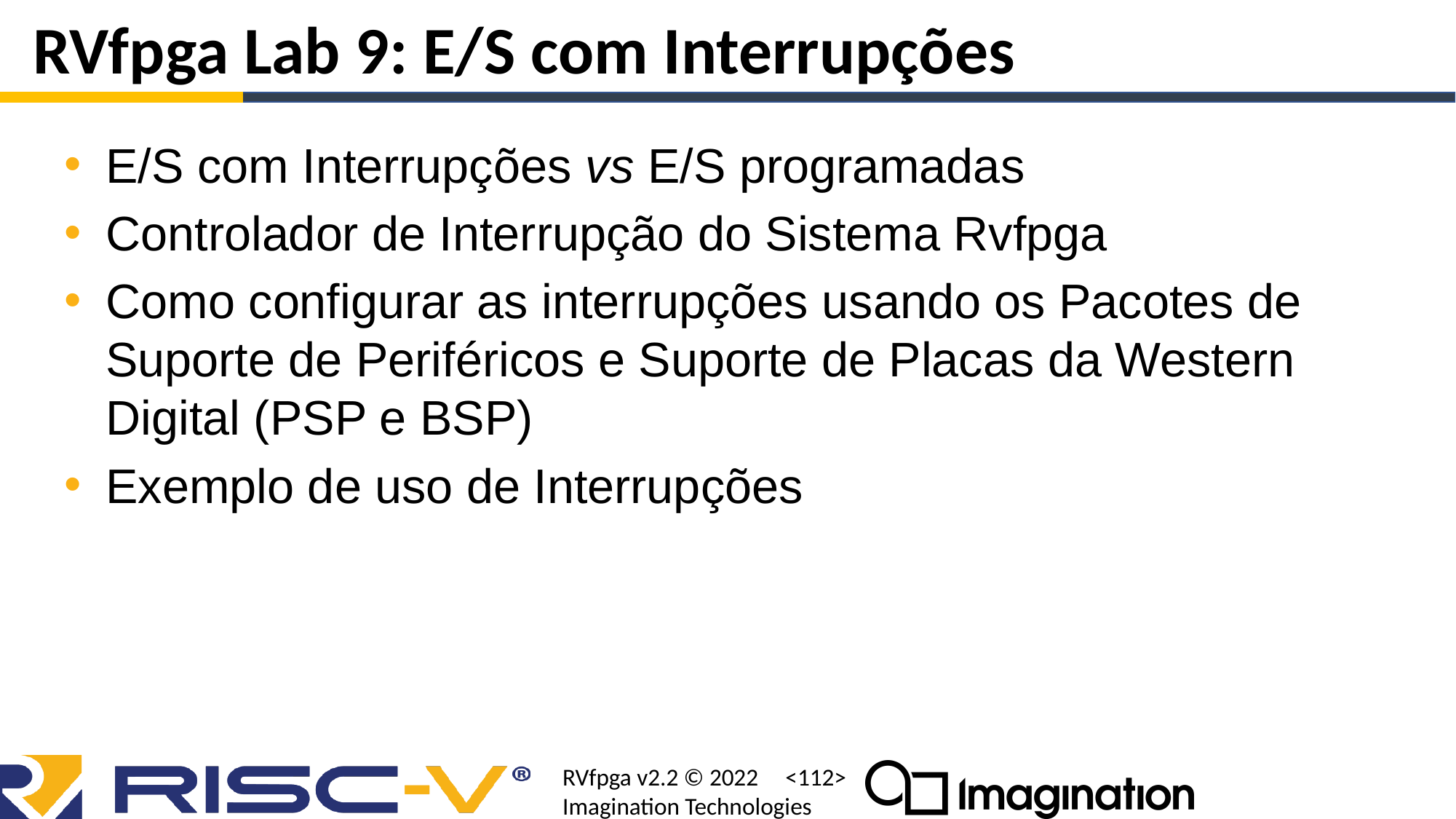

# RVfpga Lab 9: E/S com Interrupções
E/S com Interrupções vs E/S programadas
Controlador de Interrupção do Sistema Rvfpga
Como configurar as interrupções usando os Pacotes de Suporte de Periféricos e Suporte de Placas da Western Digital (PSP e BSP)
Exemplo de uso de Interrupções